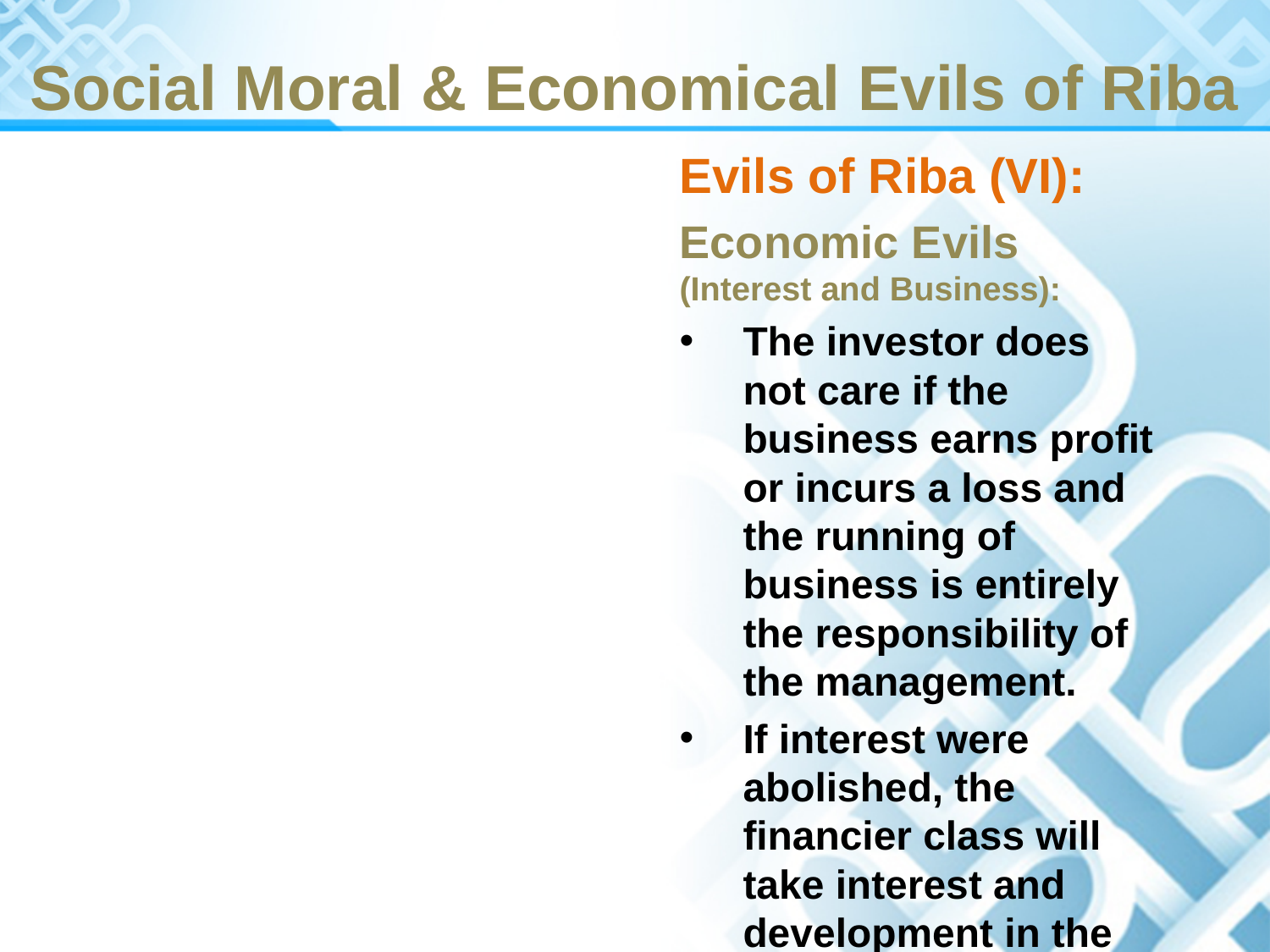

Social Moral & Economical Evils of Riba
Evils of Riba (VI):
Economic Evils (Interest and Business):
The investor does not care if the business earns profit or incurs a loss and the running of business is entirely the responsibility of the management.
If interest were abolished, the financier class will take interest and development in the country will be accelerated.